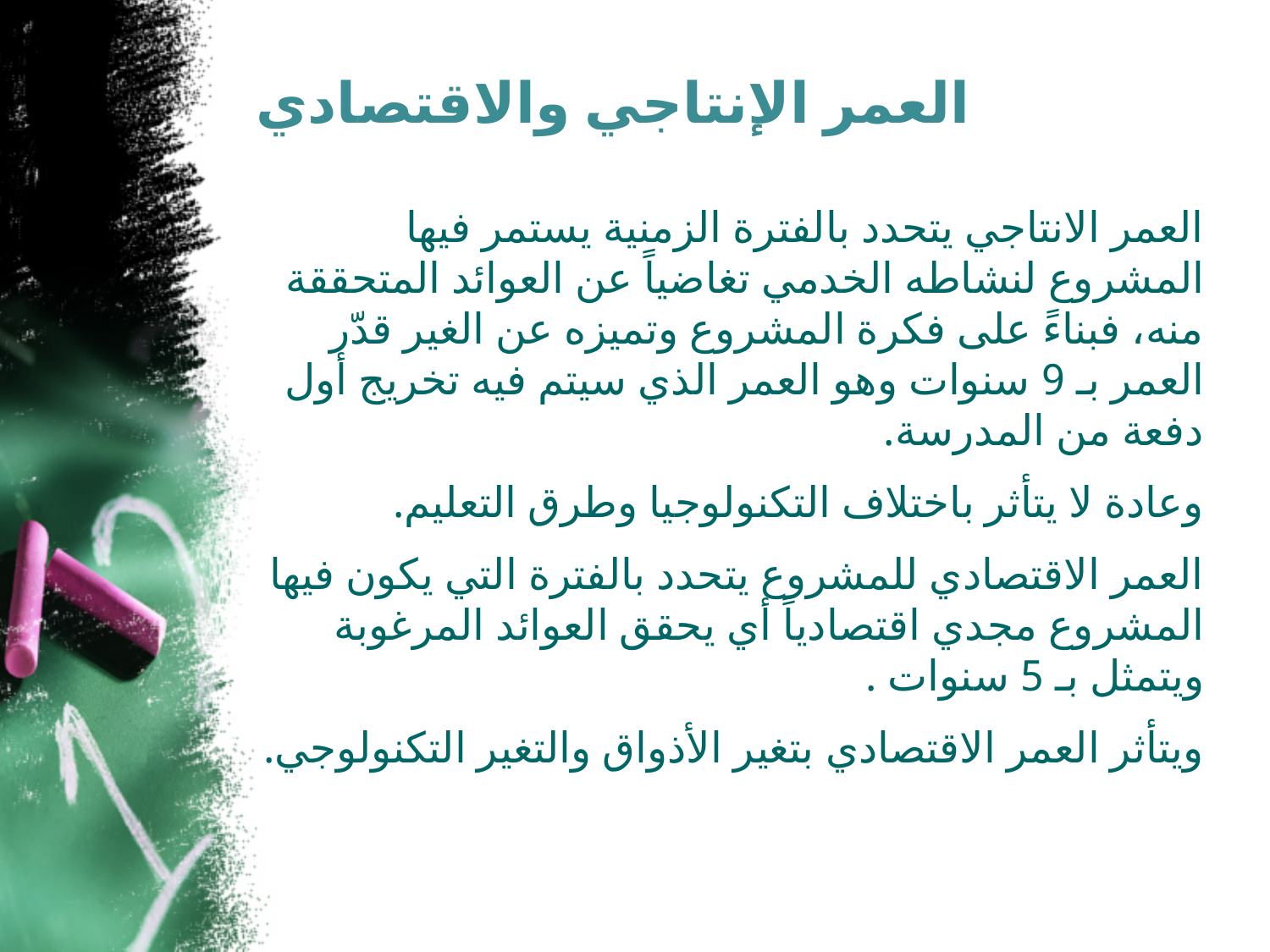

# العمر الإنتاجي والاقتصادي
العمر الانتاجي يتحدد بالفترة الزمنية يستمر فيها المشروع لنشاطه الخدمي تغاضياً عن العوائد المتحققة منه، فبناءً على فكرة المشروع وتميزه عن الغير قدّر العمر بـ 9 سنوات وهو العمر الذي سيتم فيه تخريج أول دفعة من المدرسة.
وعادة لا يتأثر باختلاف التكنولوجيا وطرق التعليم.
العمر الاقتصادي للمشروع يتحدد بالفترة التي يكون فيها المشروع مجدي اقتصادياً أي يحقق العوائد المرغوبة ويتمثل بـ 5 سنوات .
ويتأثر العمر الاقتصادي بتغير الأذواق والتغير التكنولوجي.